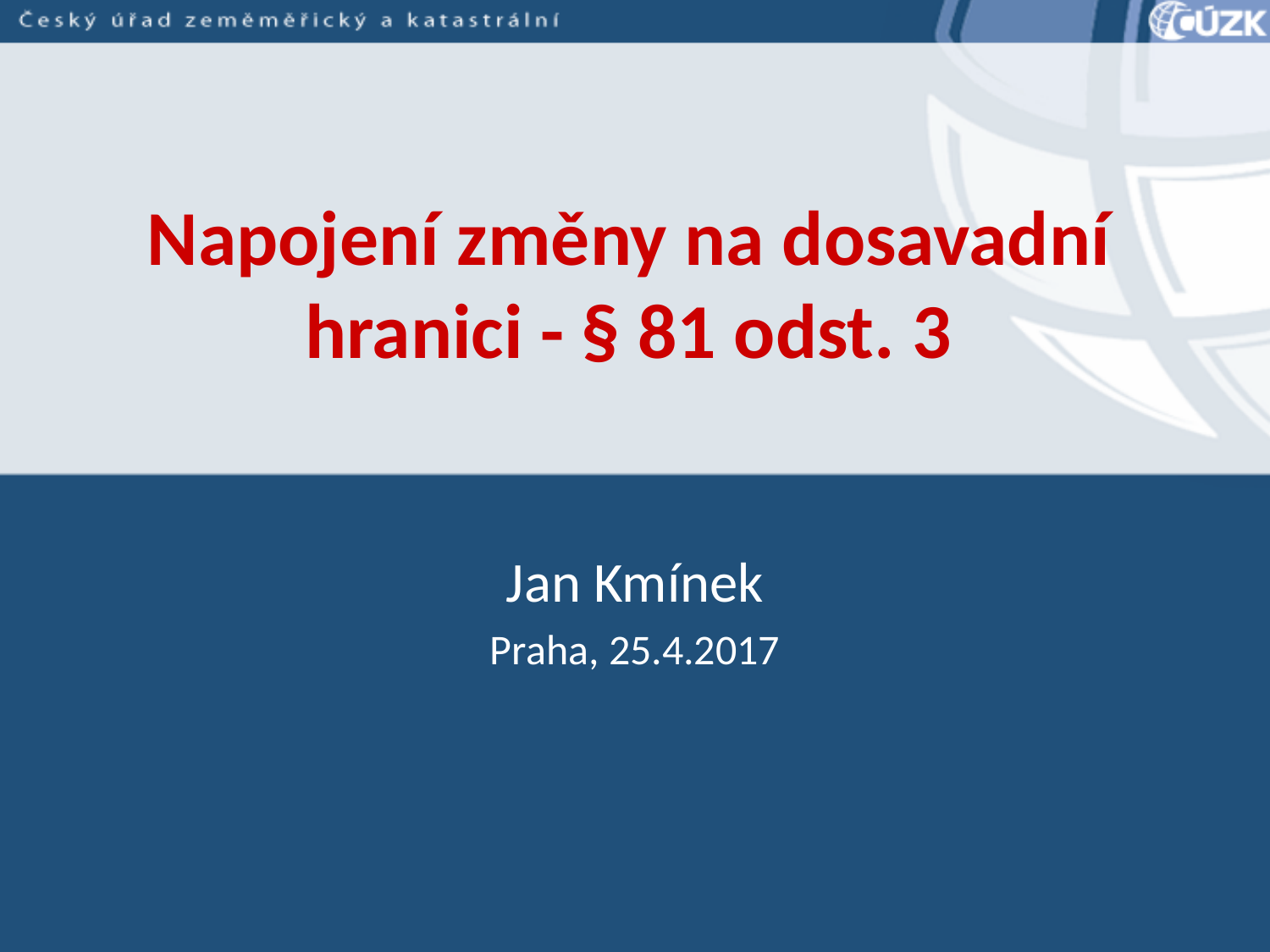

# Napojení změny na dosavadní hranici - § 81 odst. 3
Jan Kmínek
Praha, 25.4.2017